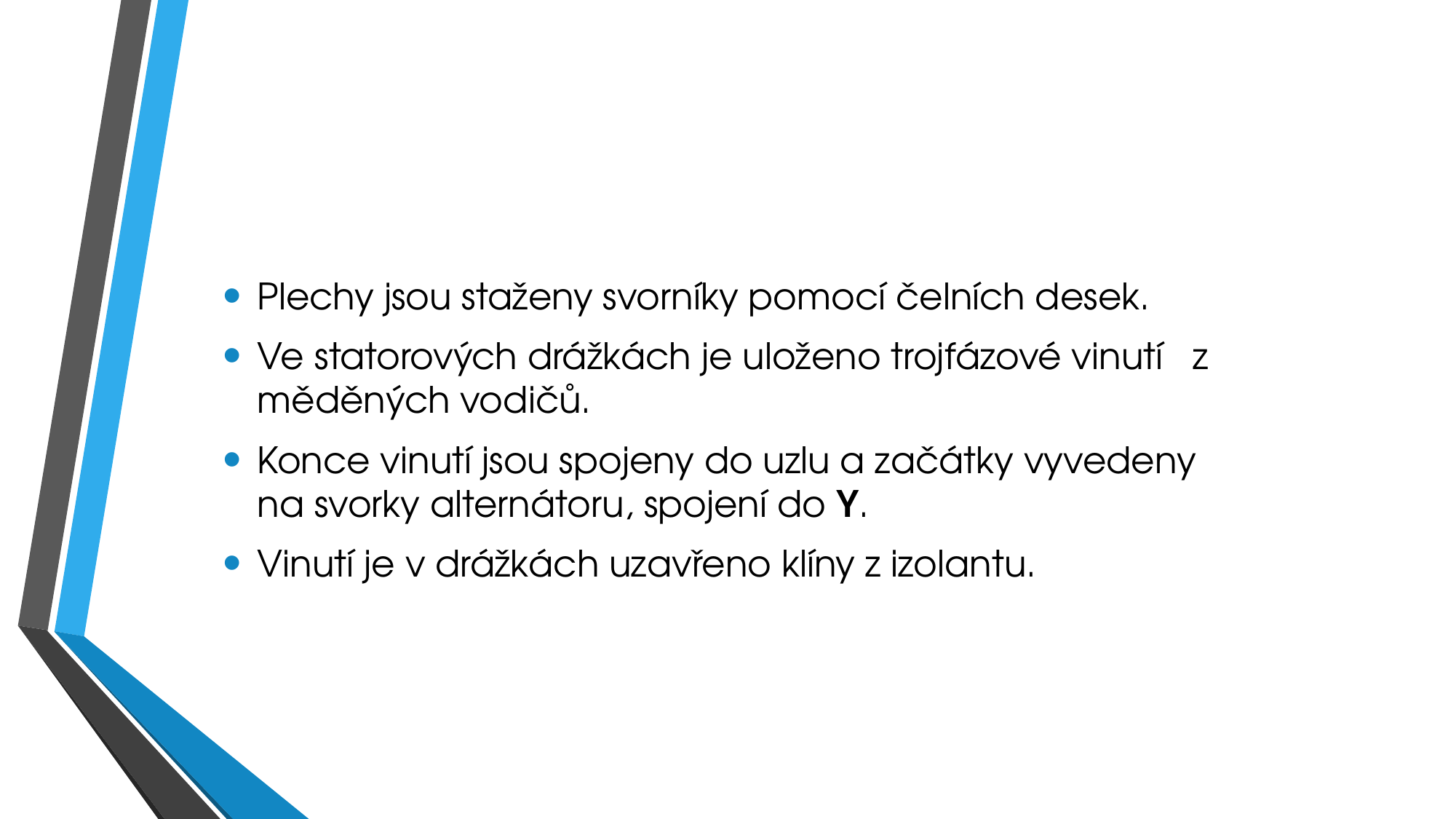

Plechy jsou staženy svorníky pomocí čelních desek.
Ve statorových drážkách je uloženo trojfázové vinutí   z měděných vodičů.
Konce vinutí jsou spojeny do uzlu a začátky vyvedeny na svorky alternátoru, spojení do Y.
Vinutí je v drážkách uzavřeno klíny z izolantu.